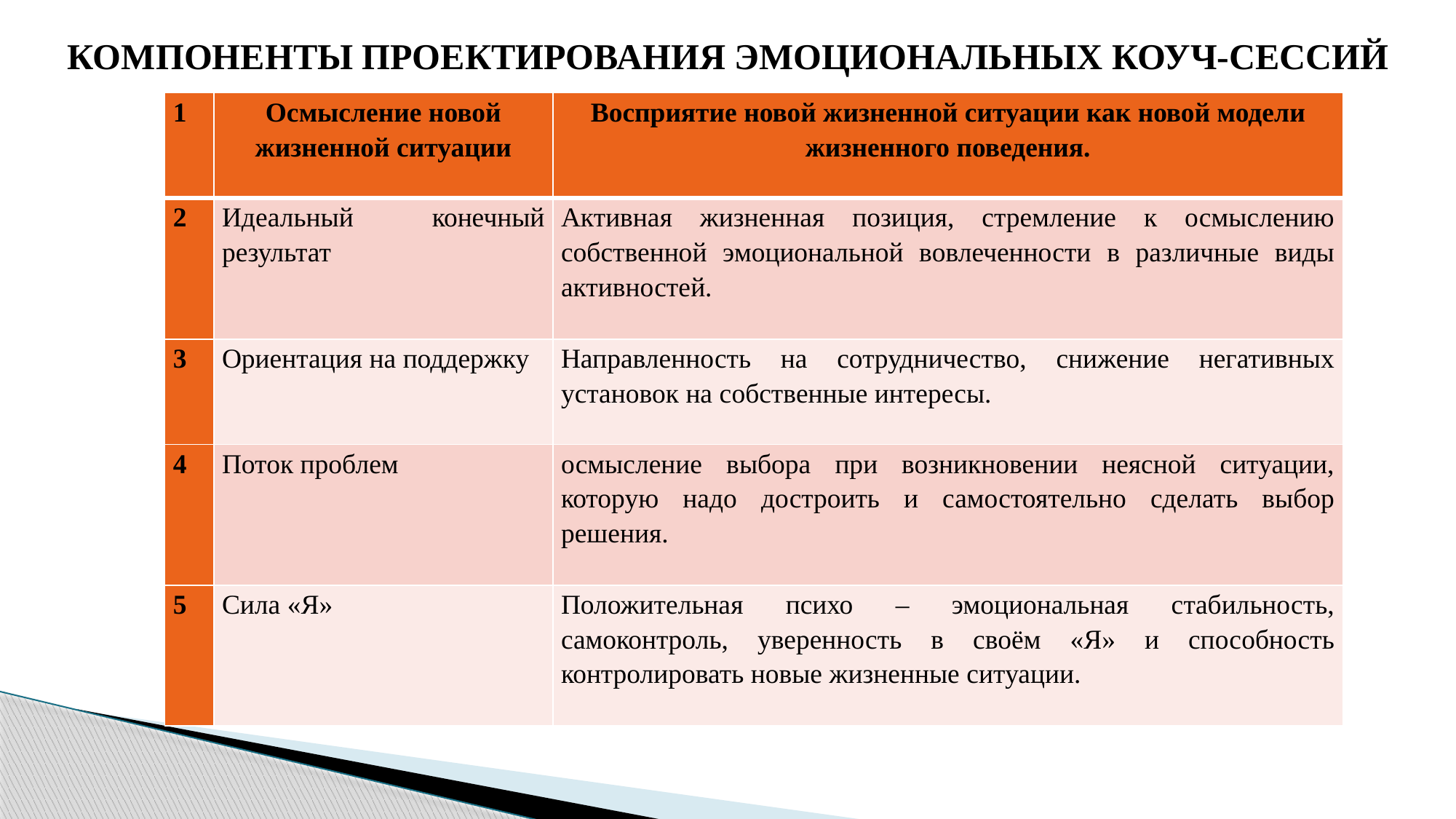

КОМПОНЕНТЫ ПРОЕКТИРОВАНИЯ ЭМОЦИОНАЛЬНЫХ КОУЧ-СЕССИЙ
| 1 | Осмысление новой жизненной ситуации | Восприятие новой жизненной ситуации как новой модели жизненного поведения. |
| --- | --- | --- |
| 2 | Идеальный конечный результат | Активная жизненная позиция, стремление к осмыслению собственной эмоциональной вовлеченности в различные виды активностей. |
| 3 | Ориентация на поддержку | Направленность на сотрудничество, снижение негативных установок на собственные интересы. |
| 4 | Поток проблем | осмысление выбора при возникновении неясной ситуации, которую надо достроить и самостоятельно сделать выбор решения. |
| 5 | Сила «Я» | Положительная психо – эмоциональная стабильность, самоконтроль, уверенность в своём «Я» и способность контролировать новые жизненные ситуации. |